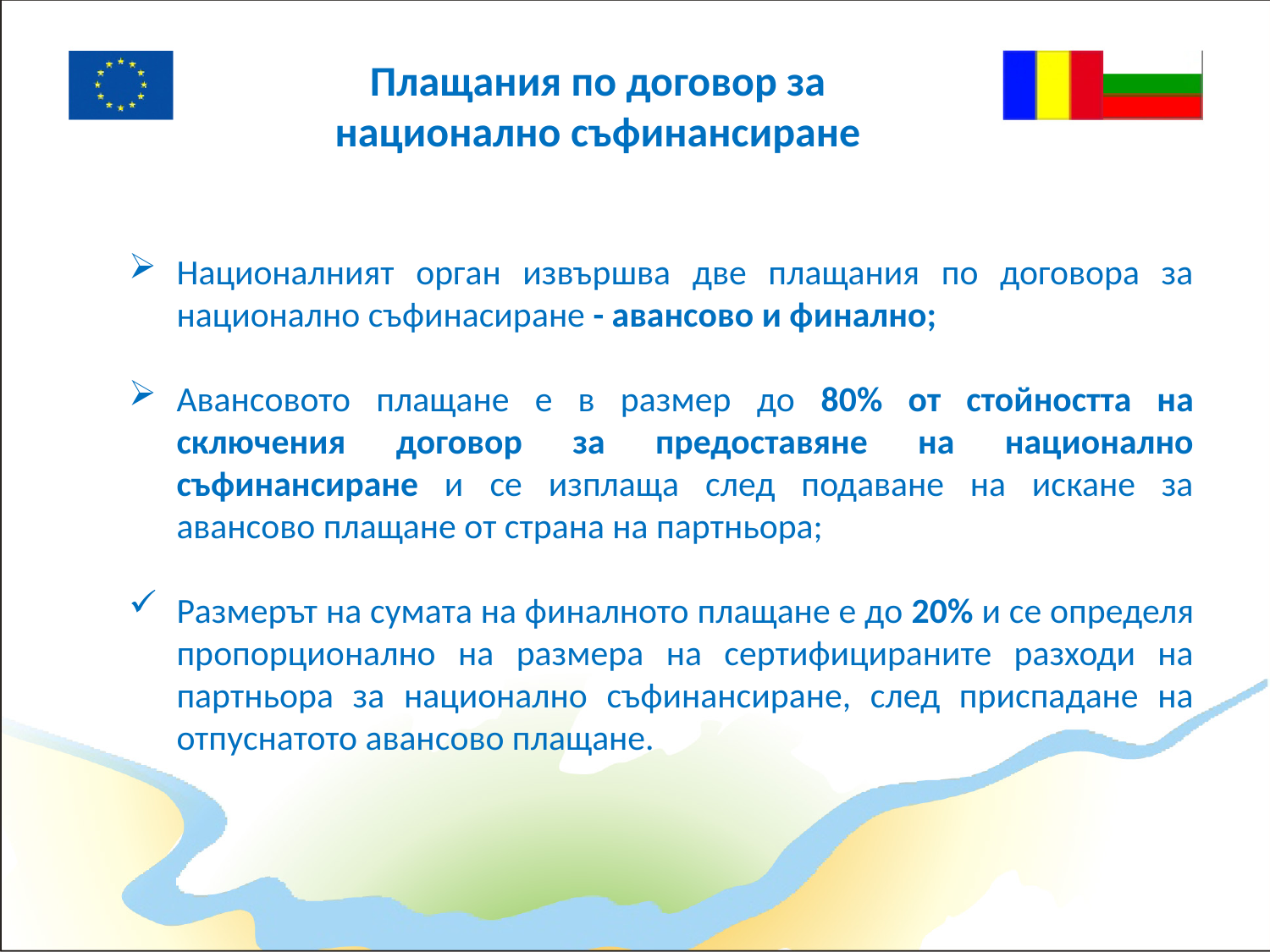

Плащания по договор за
национално съфинансиране

Националният орган извършва две плащания по договора за национално съфинасиране - авансово и финално;

Авансовото плащане е в размер до 80% от стойността на сключения договор за предоставяне на национално съфинансиране и се изплаща след подаване на искане за авансово плащане от страна на партньора;

Размерът на сумата на финалното плащане е до 20% и се определя пропорционално на размера на сертифицираните разходи на партньора за национално съфинансиране, след приспадане на отпуснатото авансово плащане.